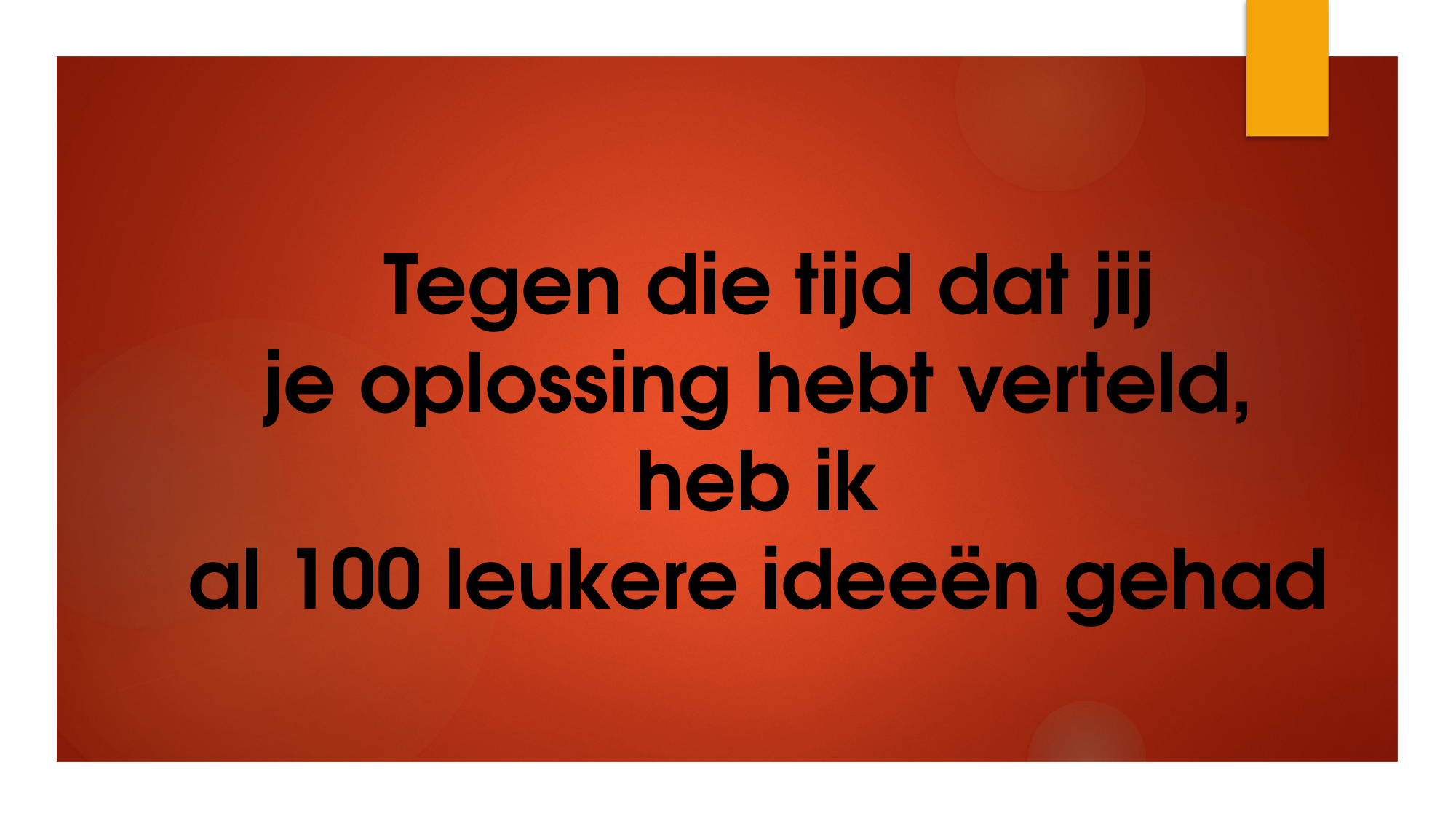

Tegen die tijd dat jij
je oplossing hebt verteld,
heb ik
al 100 leukere ideeën gehad